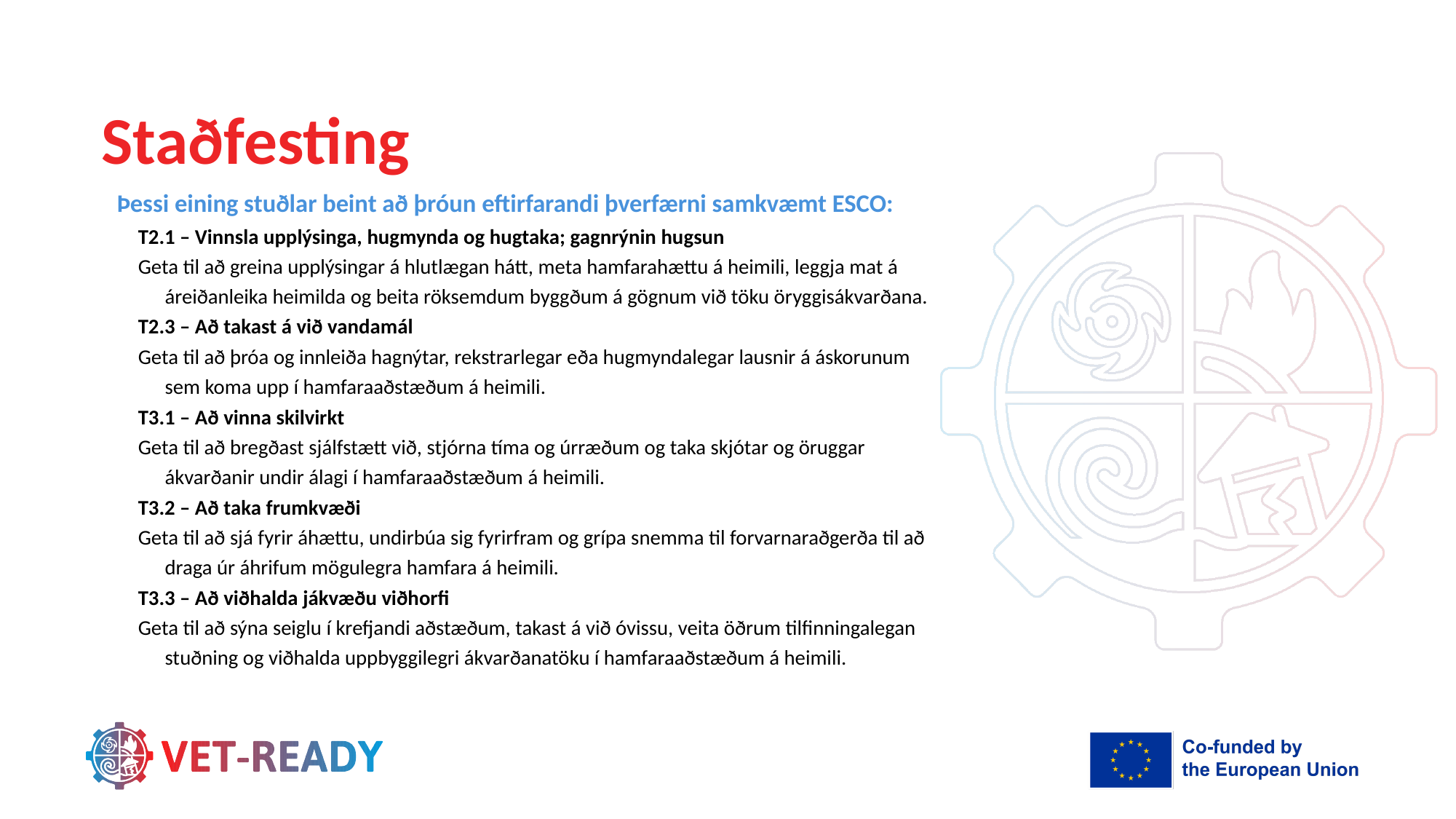

# Staðfesting
Þessi eining stuðlar beint að þróun eftirfarandi þverfærni samkvæmt ESCO:
T2.1 – Vinnsla upplýsinga, hugmynda og hugtaka; gagnrýnin hugsun
Geta til að greina upplýsingar á hlutlægan hátt, meta hamfarahættu á heimili, leggja mat á áreiðanleika heimilda og beita röksemdum byggðum á gögnum við töku öryggisákvarðana.
T2.3 – Að takast á við vandamál
Geta til að þróa og innleiða hagnýtar, rekstrarlegar eða hugmyndalegar lausnir á áskorunum sem koma upp í hamfaraaðstæðum á heimili.
T3.1 – Að vinna skilvirkt
Geta til að bregðast sjálfstætt við, stjórna tíma og úrræðum og taka skjótar og öruggar ákvarðanir undir álagi í hamfaraaðstæðum á heimili.
T3.2 – Að taka frumkvæði
Geta til að sjá fyrir áhættu, undirbúa sig fyrirfram og grípa snemma til forvarnaraðgerða til að draga úr áhrifum mögulegra hamfara á heimili.
T3.3 – Að viðhalda jákvæðu viðhorfi
Geta til að sýna seiglu í krefjandi aðstæðum, takast á við óvissu, veita öðrum tilfinningalegan stuðning og viðhalda uppbyggilegri ákvarðanatöku í hamfaraaðstæðum á heimili.